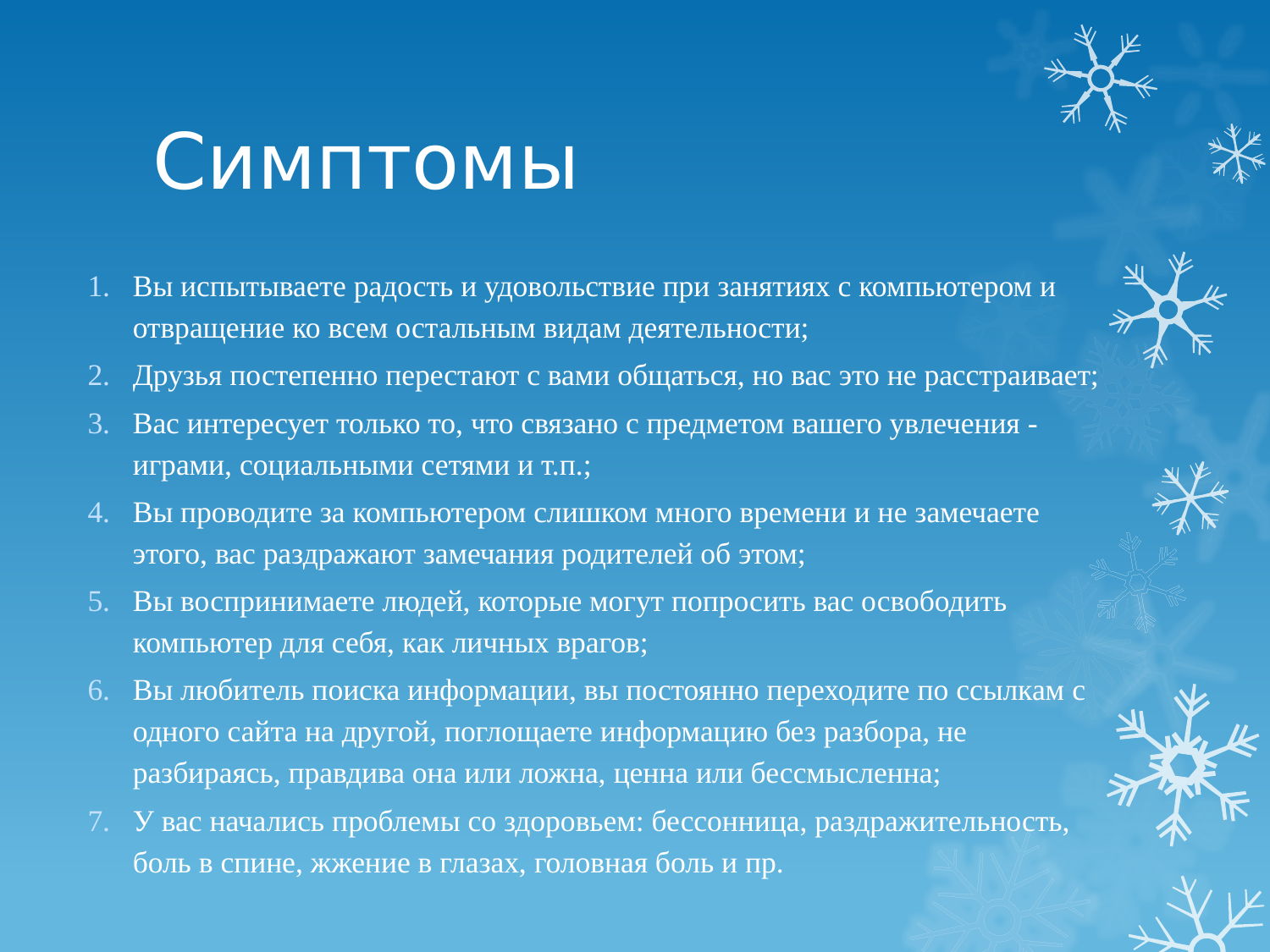

# Симптомы
Вы испытываете радость и удовольствие при занятиях с компьютером и отвращение ко всем остальным видам деятельности;
Друзья постепенно перестают с вами общаться, но вас это не расстраивает;
Вас интересует только то, что связано с предметом вашего увлечения - играми, социальными сетями и т.п.;
Вы проводите за компьютером слишком много времени и не замечаете этого, вас раздражают замечания родителей об этом;
Вы воспринимаете людей, которые могут попросить вас освободить компьютер для себя, как личных врагов;
Вы любитель поиска информации, вы постоянно переходите по ссылкам с одного сайта на другой, поглощаете информацию без разбора, не разбираясь, правдива она или ложна, ценна или бессмысленна;
У вас начались проблемы со здоровьем: бессонница, раздражительность, боль в спине, жжение в глазах, головная боль и пр.